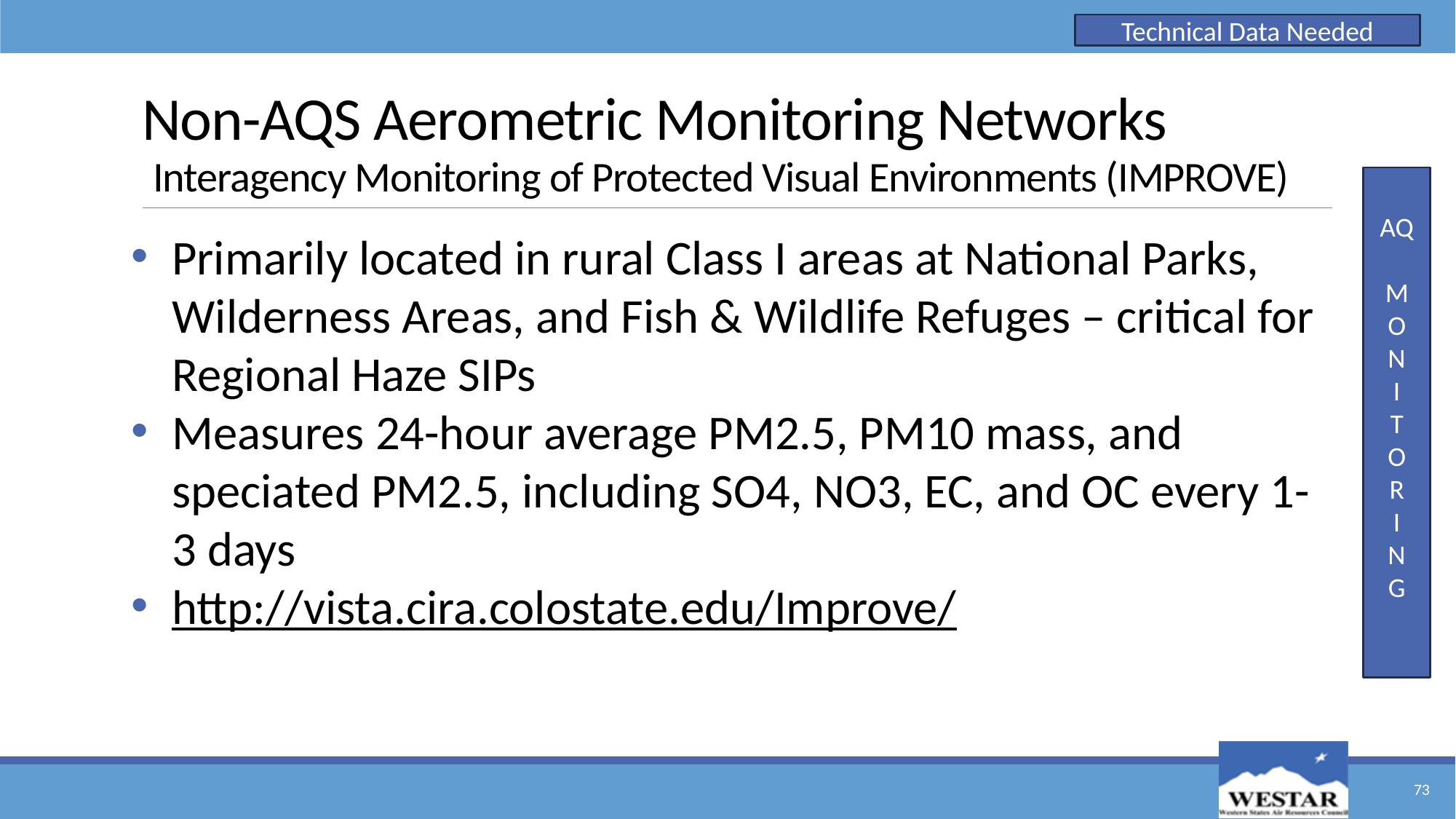

Technical Data Needed
# Non-AQS Aerometric Monitoring Networks Interagency Monitoring of Protected Visual Environments (IMPROVE)
AQ

M
O
N
I
T
O
R
I
N
G

Primarily located in rural Class I areas at National Parks, Wilderness Areas, and Fish & Wildlife Refuges – critical for Regional Haze SIPs
Measures 24-hour average PM2.5, PM10 mass, and speciated PM2.5, including SO4, NO3, EC, and OC every 1-3 days
http://vista.cira.colostate.edu/Improve/

73